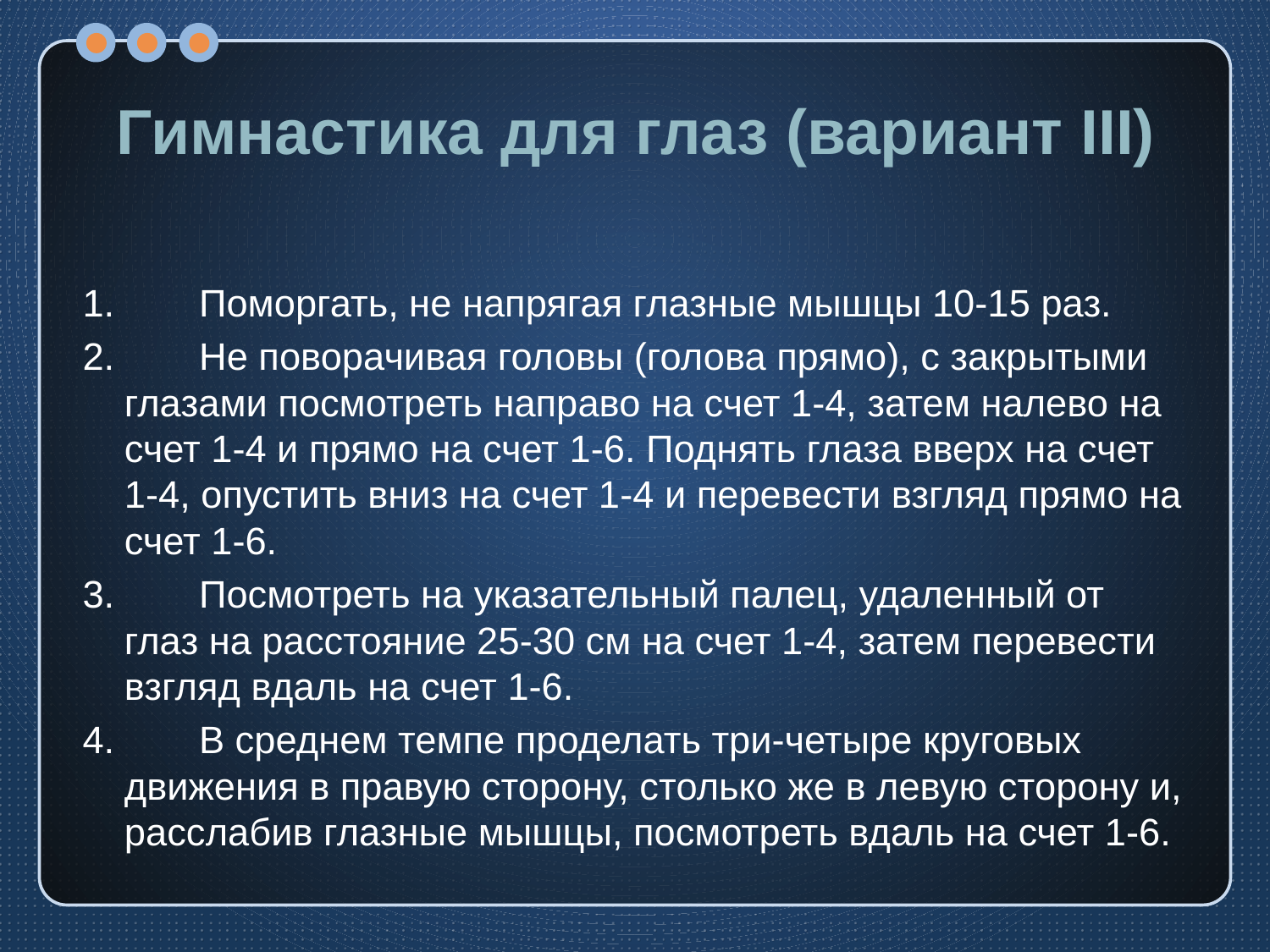

# Гимнастика для глаз (вариант III)

1.        Поморгать, не напрягая глазные мышцы 10-15 раз.
2.        Не поворачивая головы (голова прямо), с закрытыми глазами посмотреть направо на счет 1-4, затем налево на счет 1-4 и прямо на счет 1-6. Поднять глаза вверх на счет 1-4, опустить вниз на счет 1-4 и перевести взгляд прямо на счет 1-6.
3.        Посмотреть на указательный палец, удаленный от глаз на расстояние 25-30 см на счет 1-4, затем перевести взгляд вдаль на счет 1-6.
4.        В среднем темпе проделать три-четыре круговых движения в правую сторону, столько же в левую сторону и, расслабив глазные мышцы, посмотреть вдаль на счет 1-6.